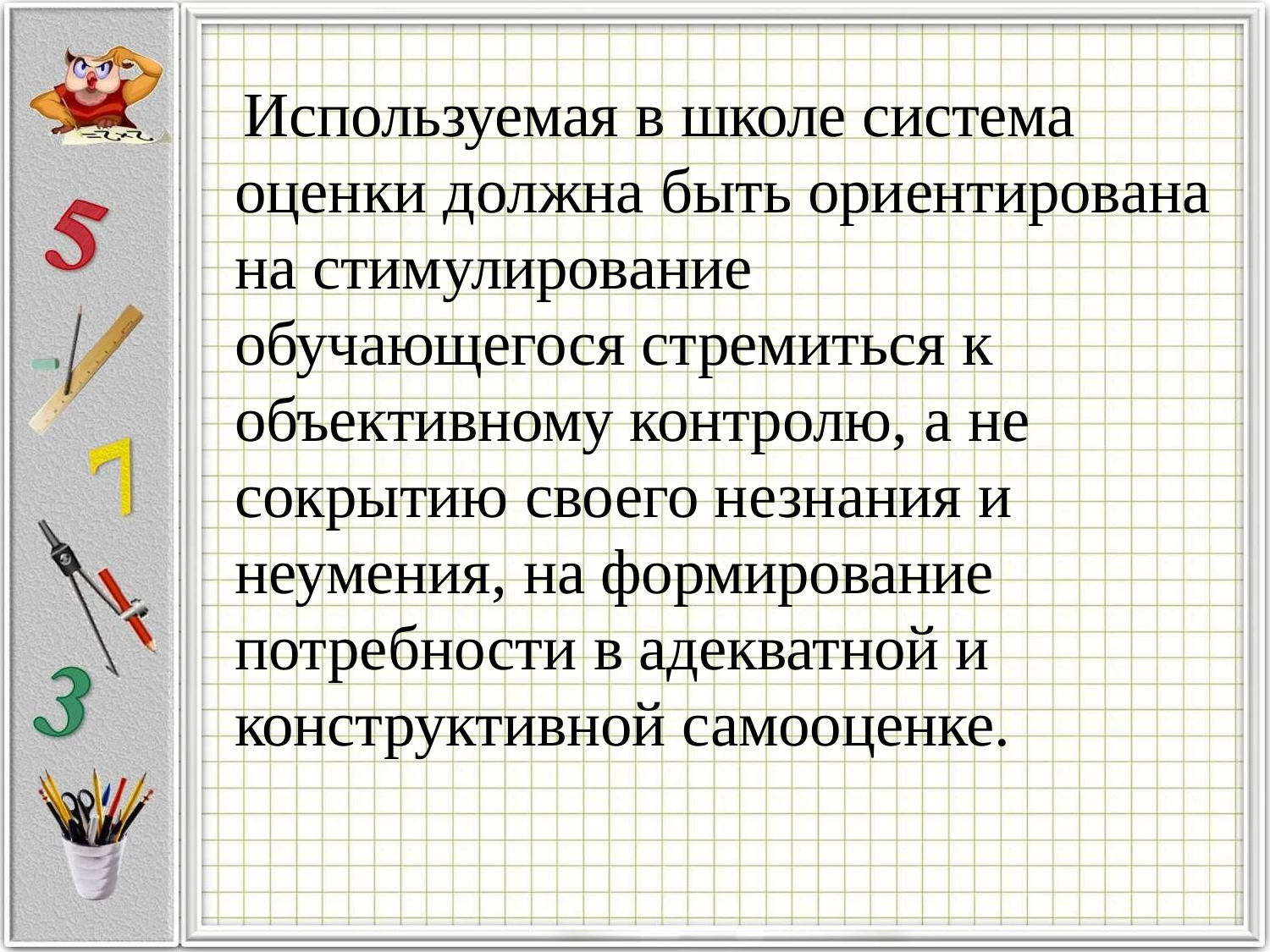

Используемая в школе система оценки должна быть ориентирована на стимулирование	обучающегося стремиться к объективному контролю, а не сокрытию своего незнания и неумения, на формирование потребности в адекватной и	конструктивной самооценке.